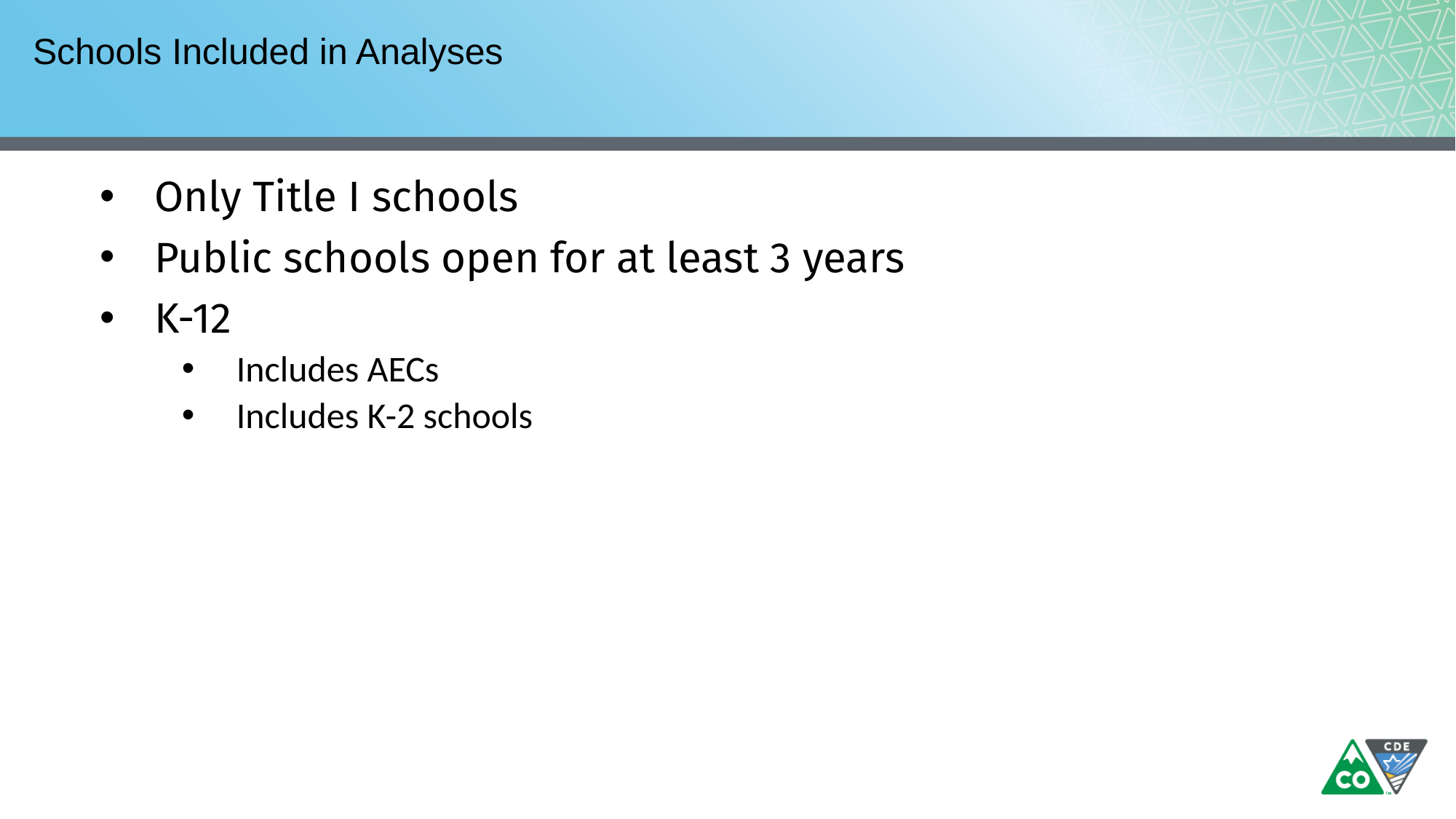

# Schools Included in Analyses
Only Title I schools
Public schools open for at least 3 years
K-12
Includes AECs
Includes K-2 schools